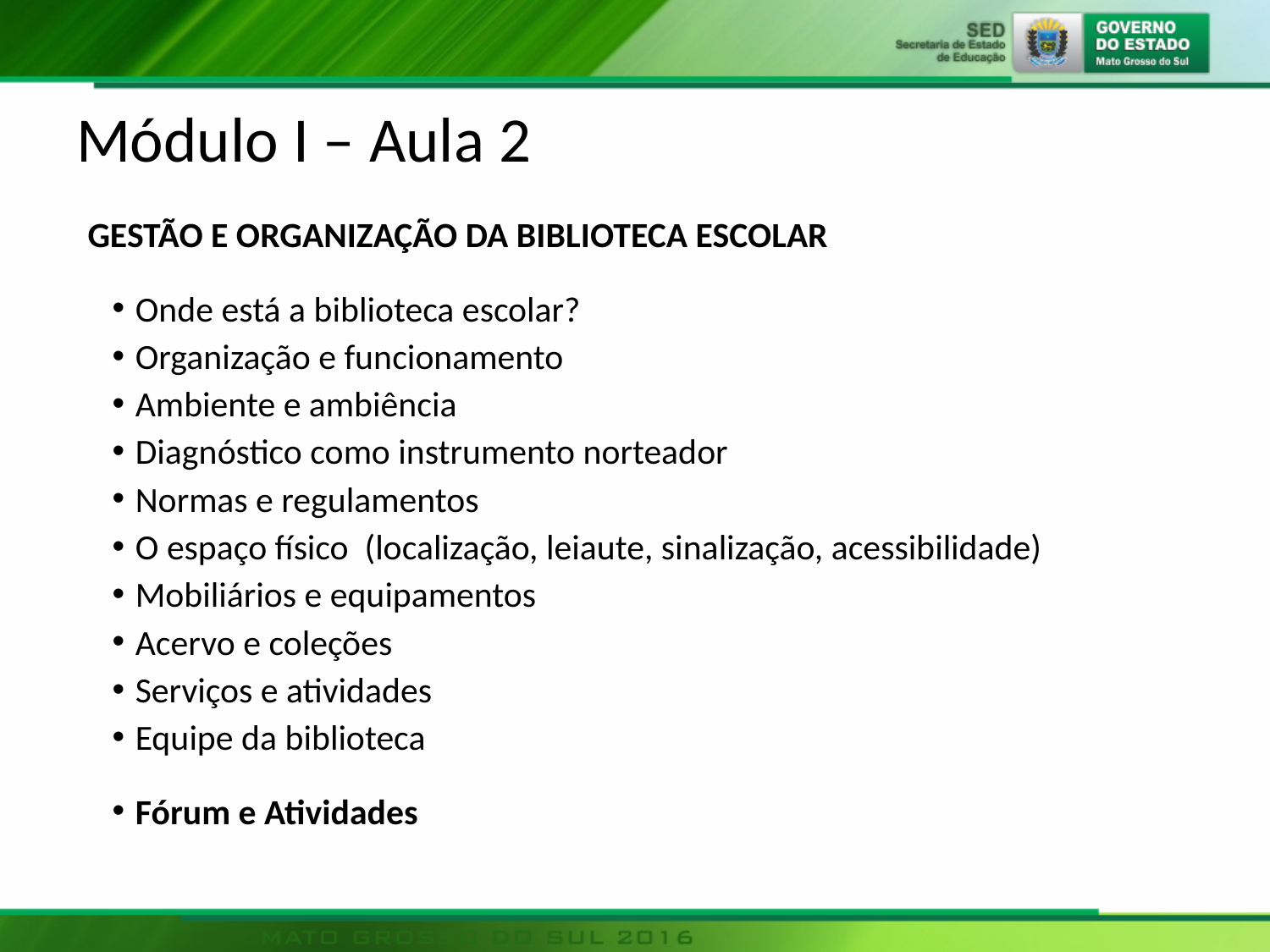

# Módulo I – Aula 2
GESTÃO E ORGANIZAÇÃO DA BIBLIOTECA ESCOLAR

Onde está a biblioteca escolar?
Organização e funcionamento
Ambiente e ambiência
Diagnóstico como instrumento norteador
Normas e regulamentos
O espaço físico  (localização, leiaute, sinalização, acessibilidade)
Mobiliários e equipamentos
Acervo e coleções
Serviços e atividades
Equipe da biblioteca

Fórum e Atividades